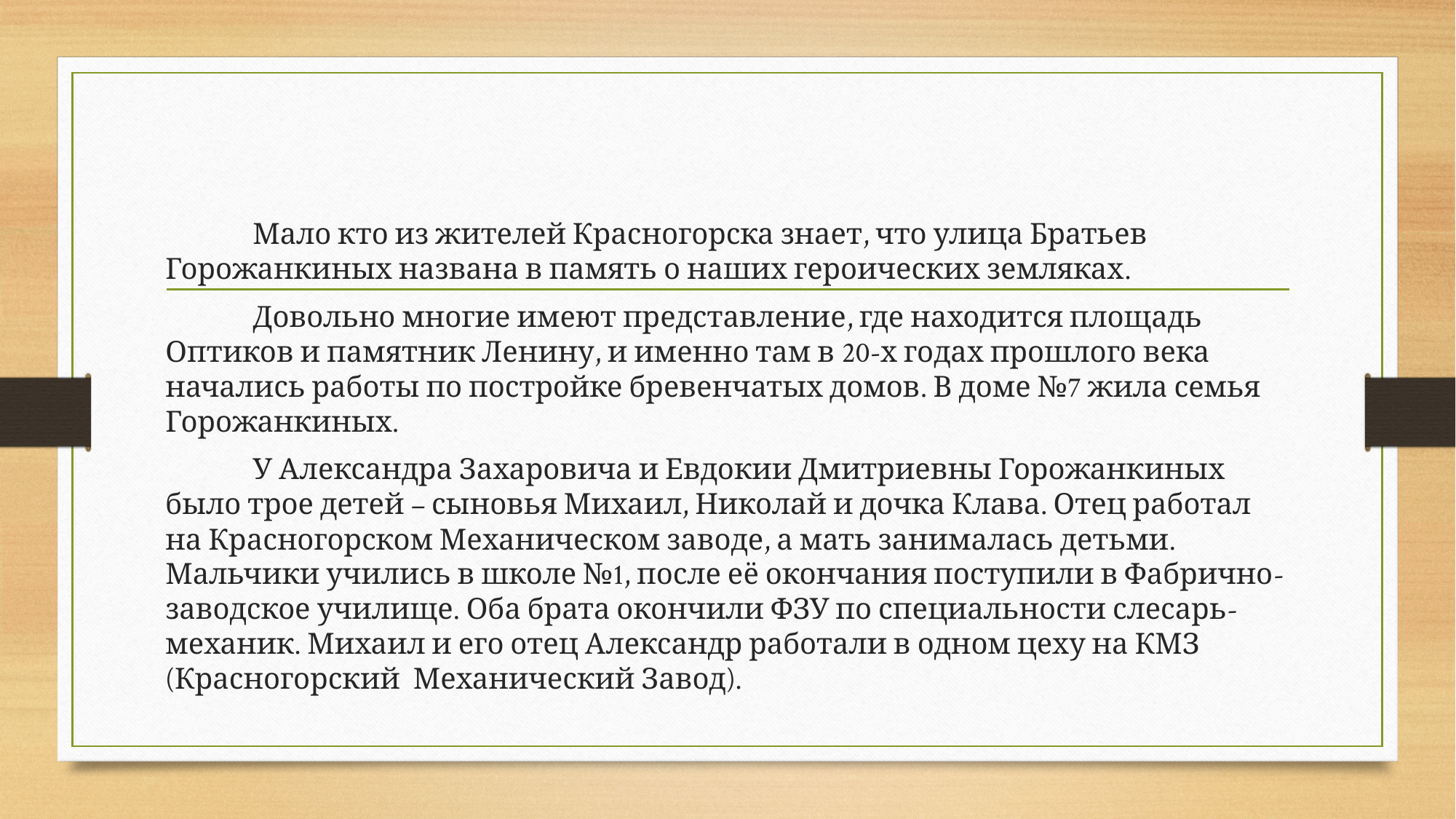

#
	Мало кто из жителей Красногорска знает, что улица Братьев Горожанкиных названа в память о наших героических земляках.
	Довольно многие имеют представление, где находится площадь Оптиков и памятник Ленину, и именно там в 20-х годах прошлого века начались работы по постройке бревенчатых домов. В доме №7 жила семья Горожанкиных.
	У Александра Захаровича и Евдокии Дмитриевны Горожанкиных было трое детей – сыновья Михаил, Николай и дочка Клава. Отец работал на Красногорском Механическом заводе, а мать занималась детьми. Мальчики учились в школе №1, после её окончания поступили в Фабрично-заводское училище. Оба брата окончили ФЗУ по специальности слесарь-механик. Михаил и его отец Александр работали в одном цеху на КМЗ (Красногорский  Механический Завод).